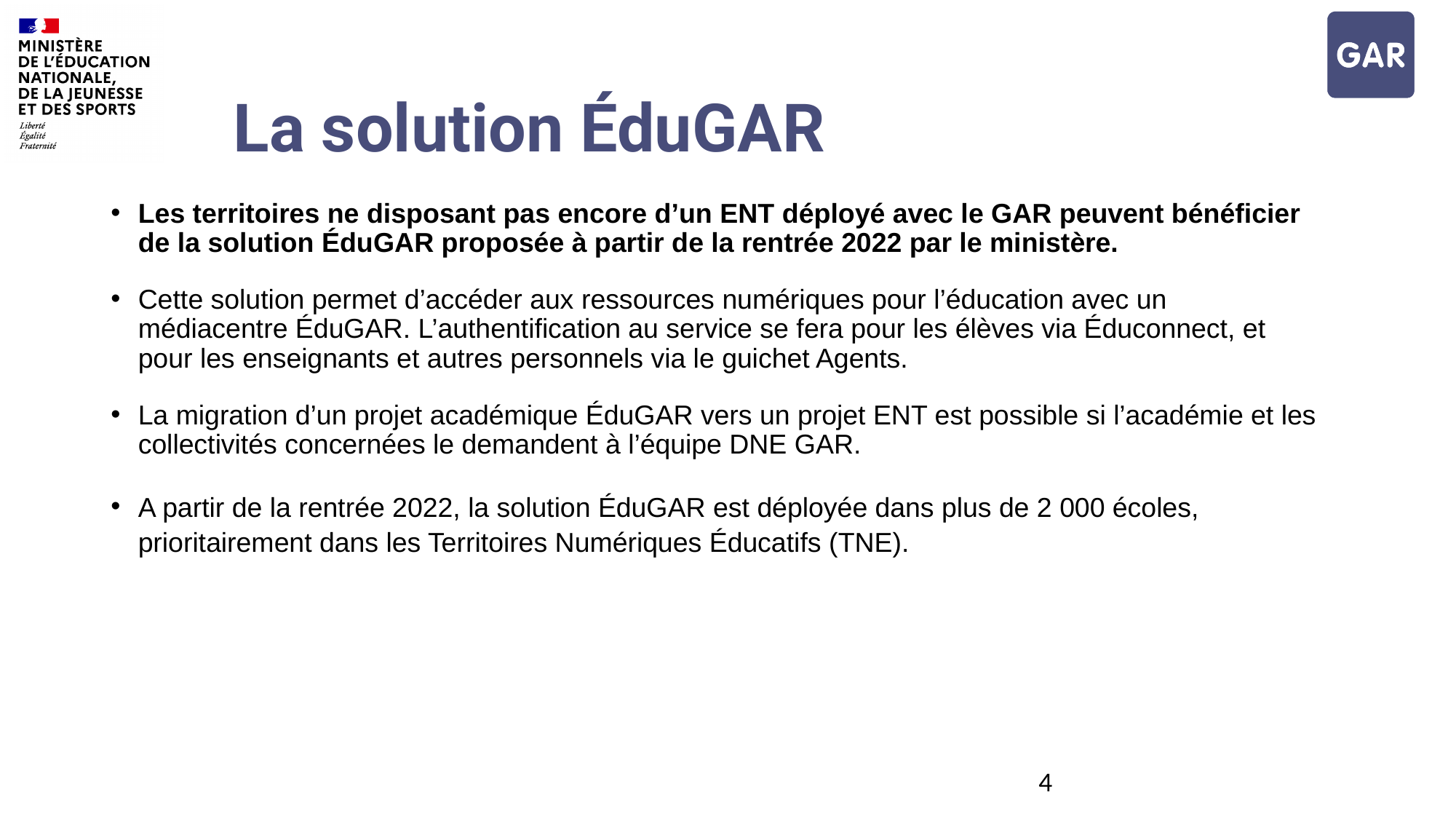

# La solution ÉduGAR
Les territoires ne disposant pas encore d’un ENT déployé avec le GAR peuvent bénéficier de la solution ÉduGAR proposée à partir de la rentrée 2022 par le ministère.
Cette solution permet d’accéder aux ressources numériques pour l’éducation avec un médiacentre ÉduGAR. L’authentification au service se fera pour les élèves via Éduconnect, et pour les enseignants et autres personnels via le guichet Agents.
La migration d’un projet académique ÉduGAR vers un projet ENT est possible si l’académie et les collectivités concernées le demandent à l’équipe DNE GAR.
A partir de la rentrée 2022, la solution ÉduGAR est déployée dans plus de 2 000 écoles, prioritairement dans les Territoires Numériques Éducatifs (TNE).

4